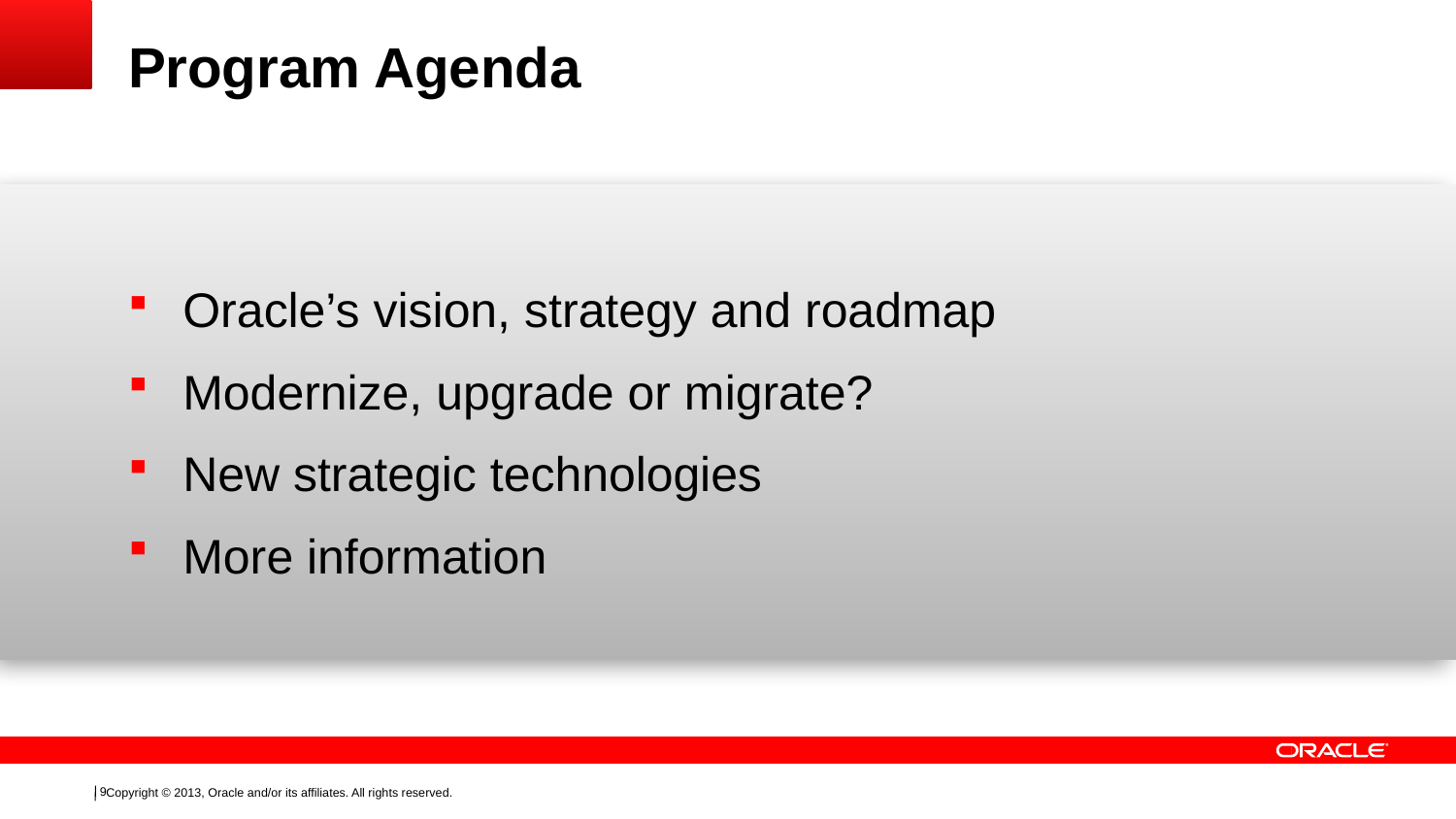

# Program Agenda
Oracle’s vision, strategy and roadmap
Modernize, upgrade or migrate?
New strategic technologies
More information